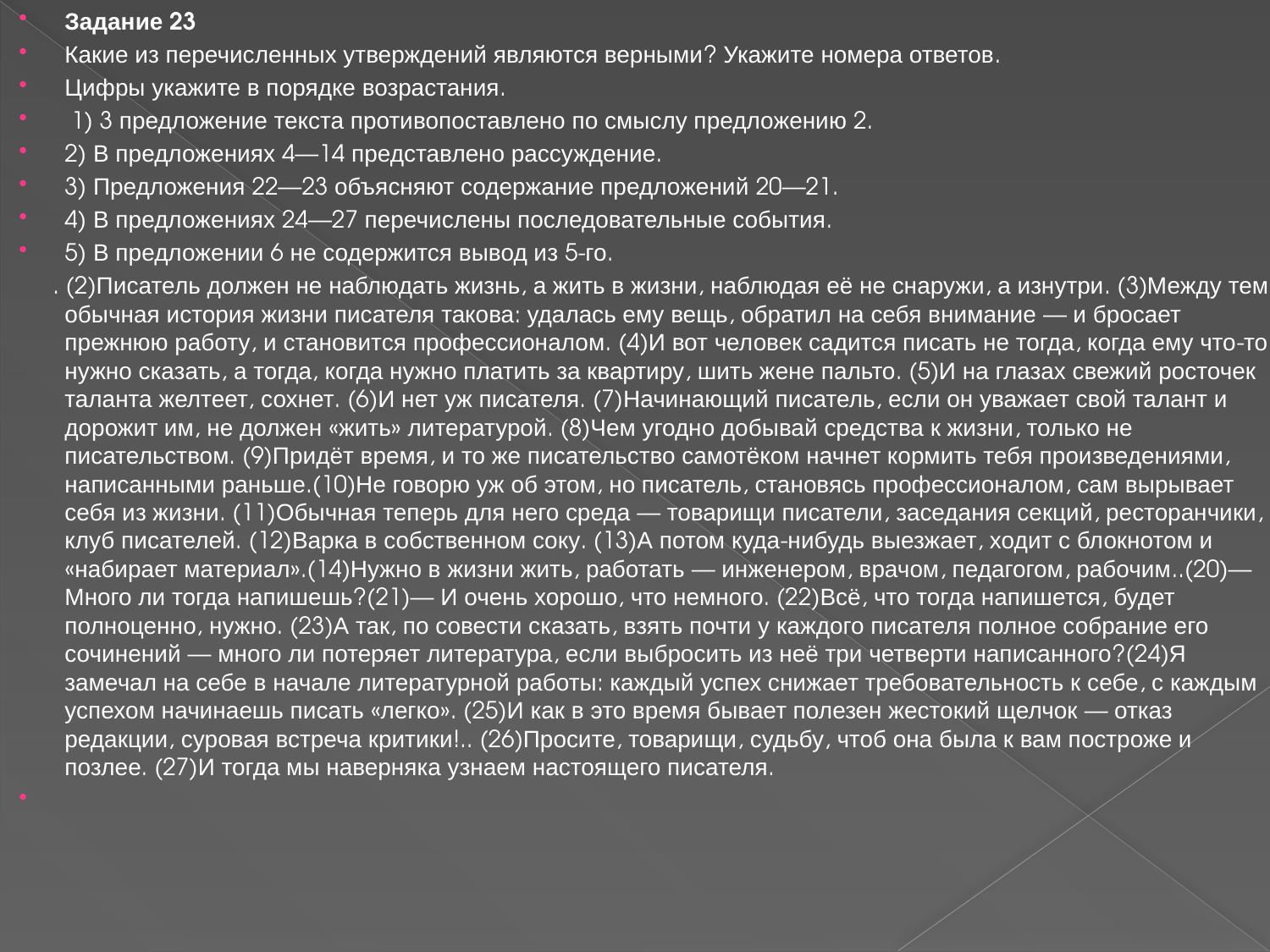

Задание 23
Какие из перечисленных утверждений являются верными? Укажите номера ответов.
Цифры укажите в порядке возрастания.
 1) 3 предложение текста противопоставлено по смыслу предложению 2.
2) В предложениях 4—14 представлено рассуждение.
3) Предложения 22—23 объясняют содержание предложений 20—21.
4) В предложениях 24—27 перечислены последовательные события.
5) В предложении 6 не содержится вывод из 5-го.
     . (2)Писатель должен не наблюдать жизнь, а жить в жизни, наблюдая её не снаружи, а изнутри. (3)Между тем обычная история жизни писателя такова: удалась ему вещь, обратил на себя внимание — и бросает прежнюю работу, и становится профессионалом. (4)И вот человек садится писать не тогда, когда ему что-то нужно сказать, а тогда, когда нужно платить за квартиру, шить жене пальто. (5)И на глазах свежий росточек таланта желтеет, сохнет. (6)И нет уж писателя. (7)Начинающий писатель, если он уважает свой талант и дорожит им, не должен «жить» литературой. (8)Чем угодно добывай средства к жизни, только не писательством. (9)Придёт время, и то же писательство самотёком начнет кормить тебя произведениями, написанными раньше.(10)Не говорю уж об этом, но писатель, становясь профессионалом, сам вырывает себя из жизни. (11)Обычная теперь для него среда — товарищи писатели, заседания секций, ресторанчики, клуб писателей. (12)Варка в собственном соку. (13)А потом куда-нибудь выезжает, ходит с блокнотом и «набирает материал».(14)Нужно в жизни жить, работать — инженером, врачом, педагогом, рабочим..(20)— Много ли тогда напишешь?(21)— И очень хорошо, что немного. (22)Всё, что тогда напишется, будет полноценно, нужно. (23)А так, по совести сказать, взять почти у каждого писателя полное собрание его сочинений — много ли потеряет литература, если выбросить из неё три четверти написанного?(24)Я замечал на себе в начале литературной работы: каждый успех снижает требовательность к себе, с каждым успехом начинаешь писать «легко». (25)И как в это время бывает полезен жестокий щелчок — отказ редакции, суровая встреча критики!.. (26)Просите, товарищи, судьбу, чтоб она была к вам построже и позлее. (27)И тогда мы наверняка узнаем настоящего писателя.